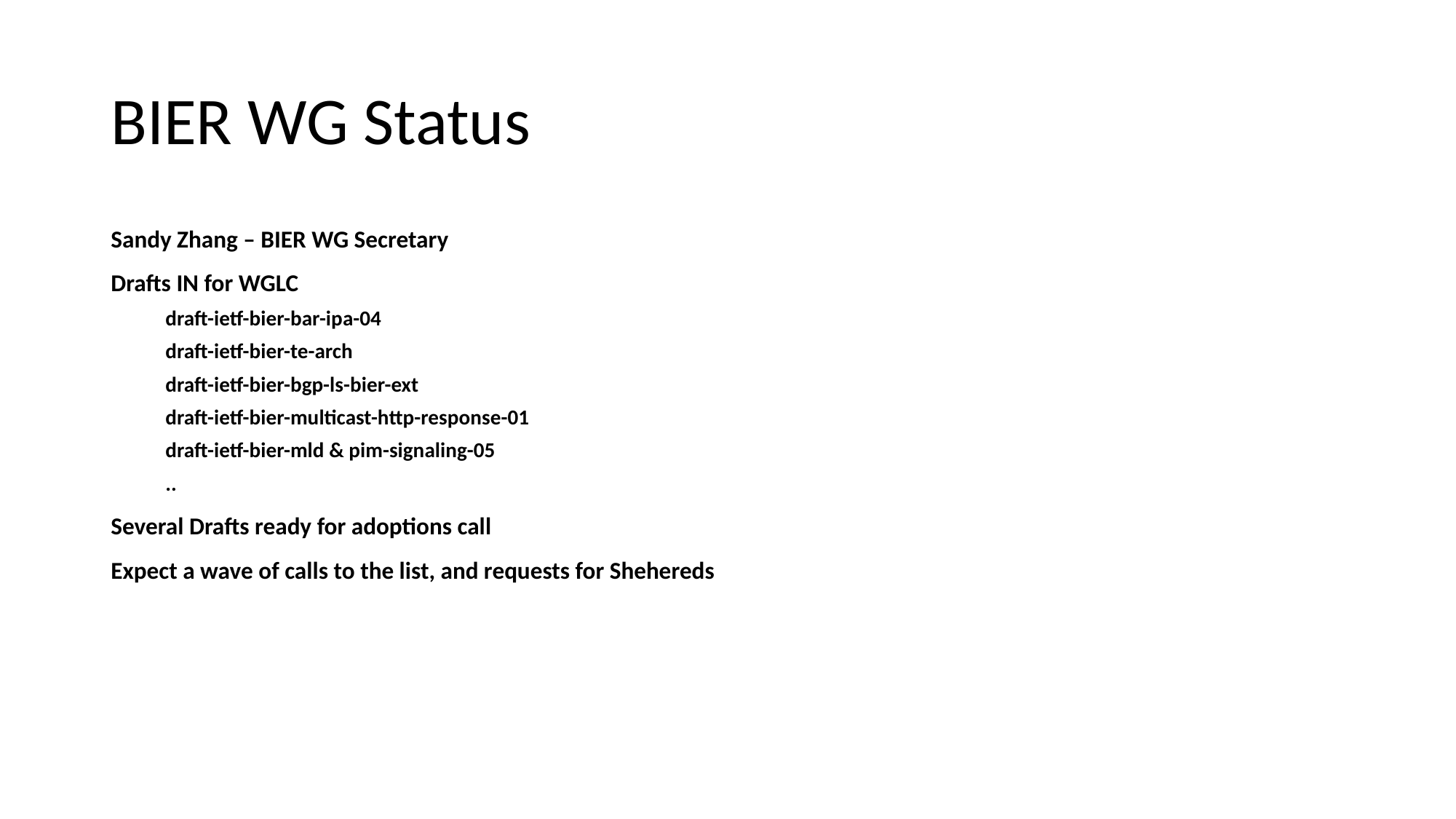

# BIER WG Status
Sandy Zhang – BIER WG Secretary
Drafts IN for WGLC
draft-ietf-bier-bar-ipa-04
draft-ietf-bier-te-arch
draft-ietf-bier-bgp-ls-bier-ext
draft-ietf-bier-multicast-http-response-01
draft-ietf-bier-mld & pim-signaling-05
..
Several Drafts ready for adoptions call
Expect a wave of calls to the list, and requests for Shehereds